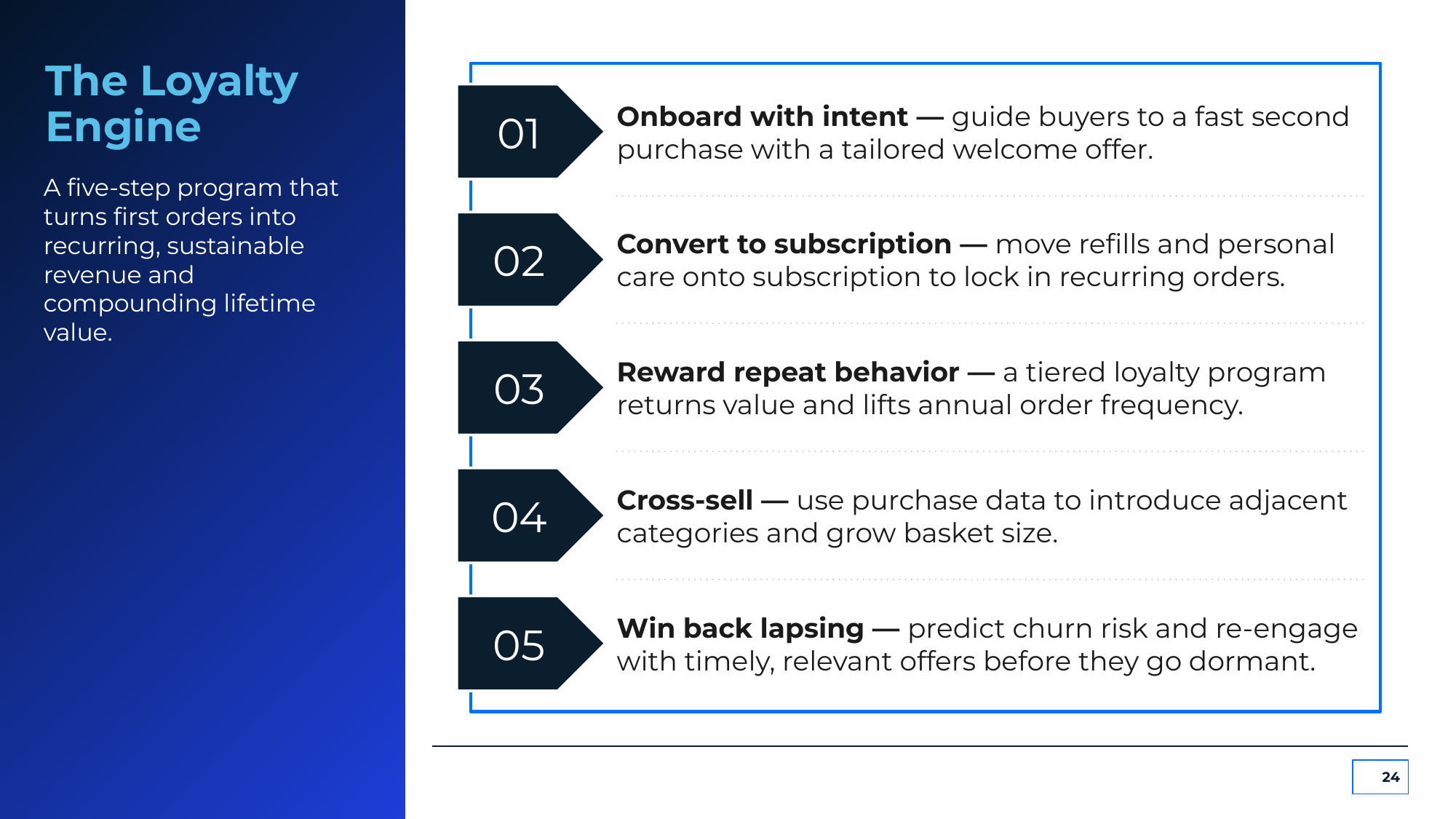

# The Loyalty Engine

01
Onboard with intent — guide buyers to a fast second purchase with a tailored welcome offer.
A five-step program that turns first orders into recurring, sustainable revenue and compounding lifetime value.

02
Convert to subscription — move refills and personal care onto subscription to lock in recurring orders.
03
Reward repeat behavior — a tiered loyalty program returns value and lifts annual order frequency.
04
Cross-sell — use purchase data to introduce adjacent categories and grow basket size.
05
Win back lapsing — predict churn risk and re-engage with timely, relevant offers before they go dormant.
24